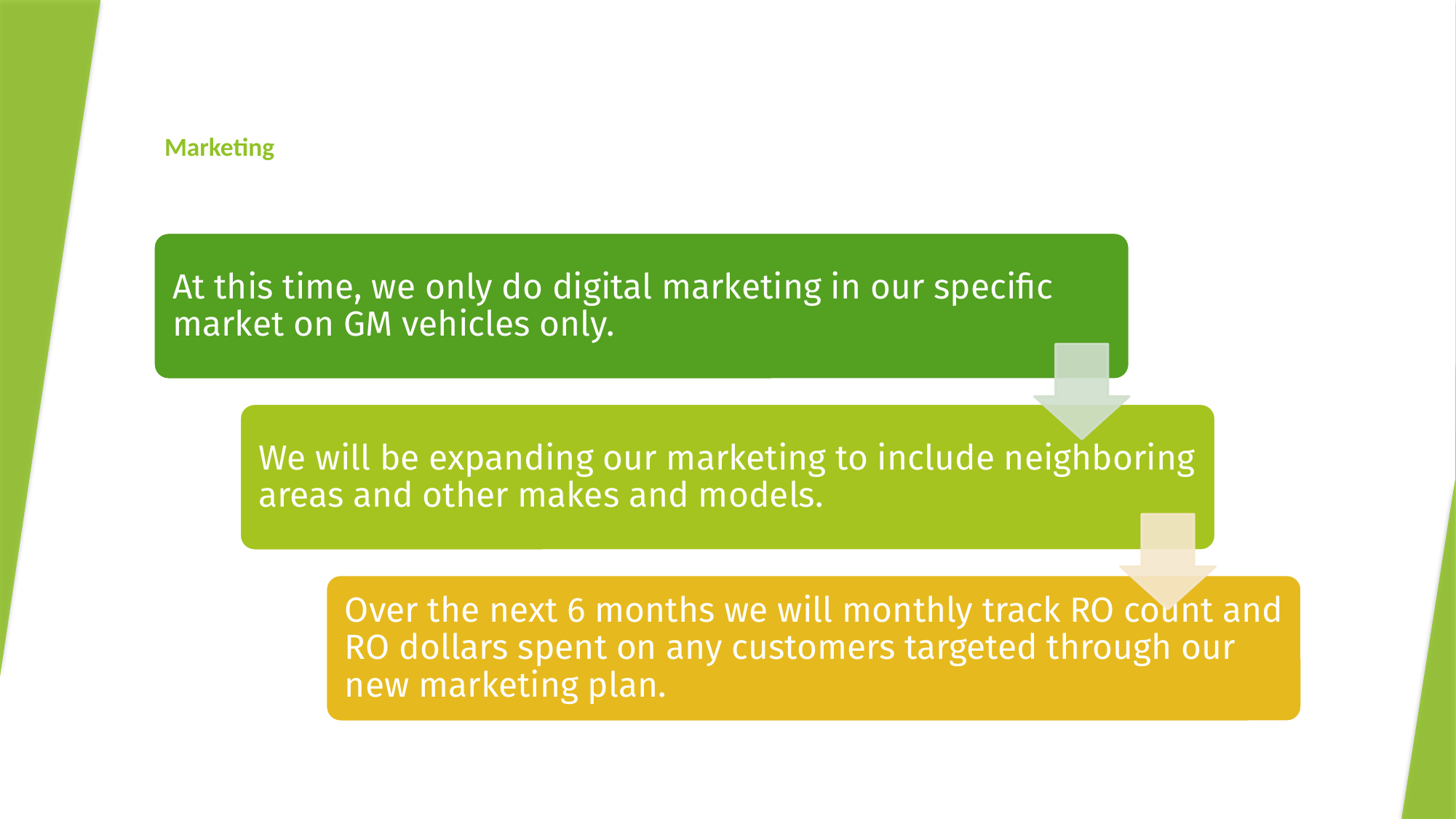

# Marketing
At this time, we only do digital marketing in our specific market on GM vehicles only.
We will be expanding our marketing to include neighboring areas and other makes and models.
Over the next 6 months we will monthly track RO count and RO dollars spent on any customers targeted through our new marketing plan.